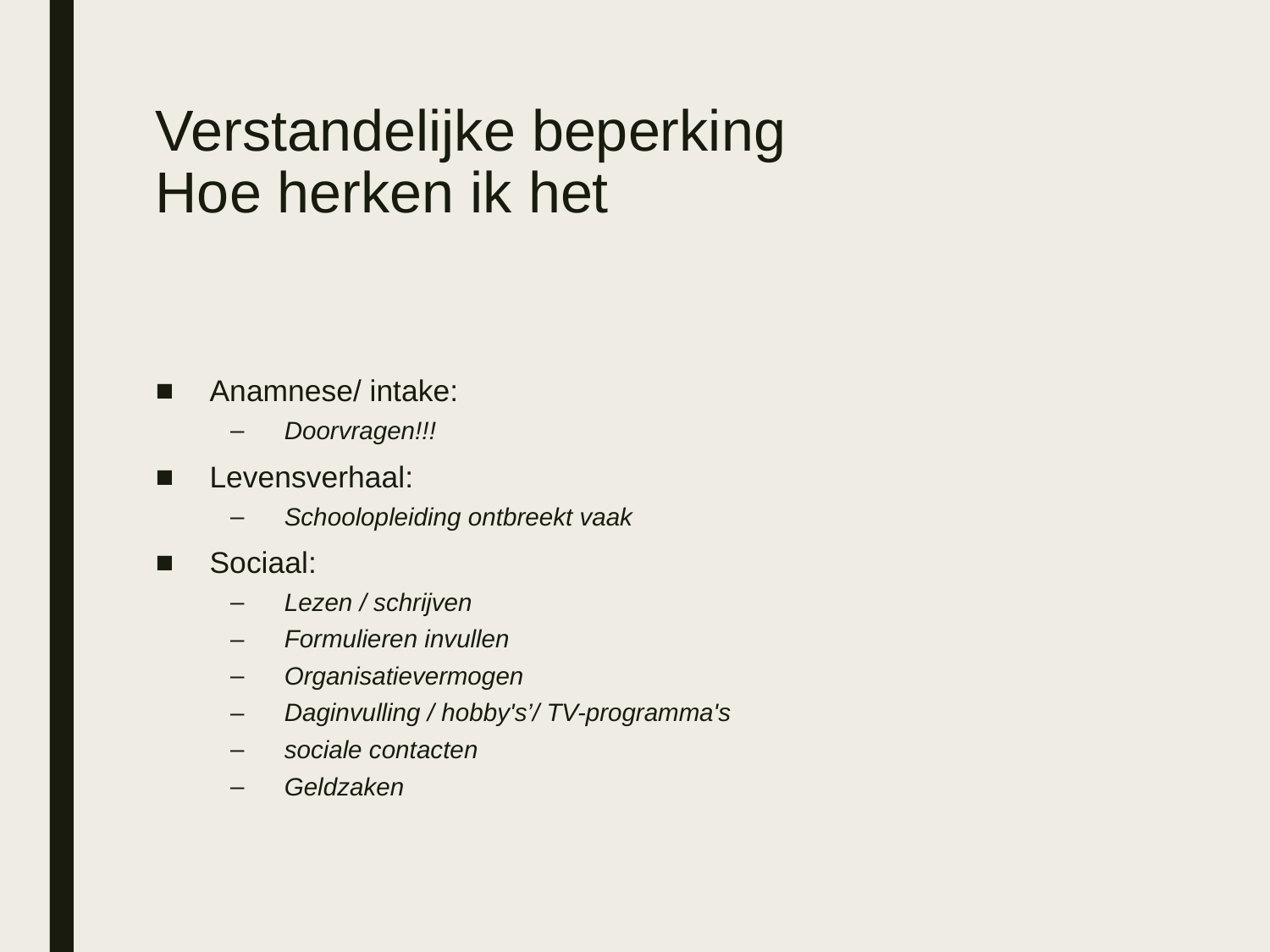

# Verstandelijke beperking Hoe herken ik het

Anamnese/ intake:
Doorvragen!!!
Levensverhaal:
Schoolopleiding ontbreekt vaak
Sociaal:
Lezen / schrijven
Formulieren invullen
Organisatievermogen
Daginvulling / hobby's’/ TV-programma's
sociale contacten
Geldzaken